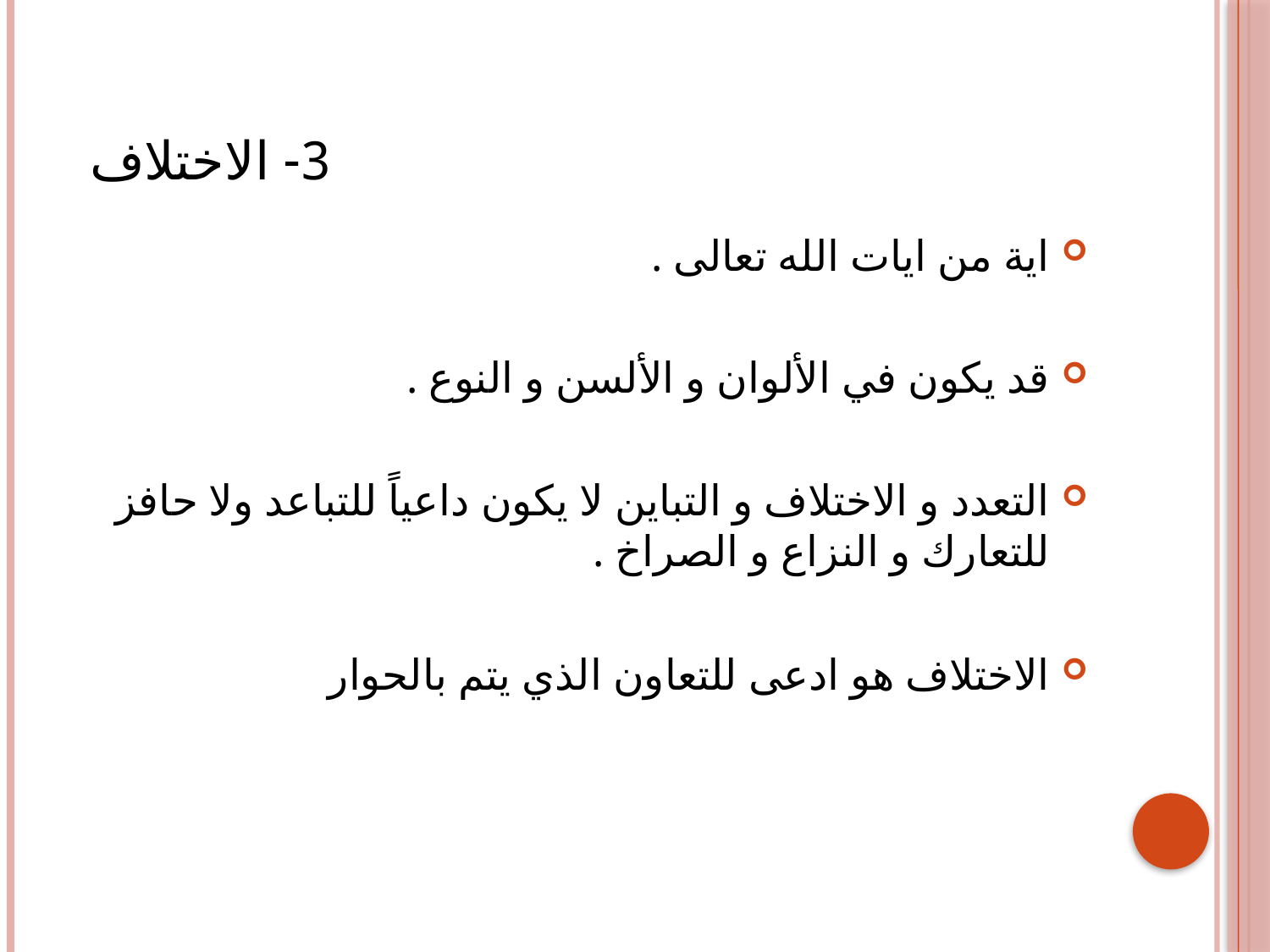

# 3- الاختلاف
اية من ايات الله تعالى .

قد يكون في الألوان و الألسن و النوع .

التعدد و الاختلاف و التباين لا يكون داعياً للتباعد ولا حافز للتعارك و النزاع و الصراخ .

الاختلاف هو ادعى للتعاون الذي يتم بالحوار